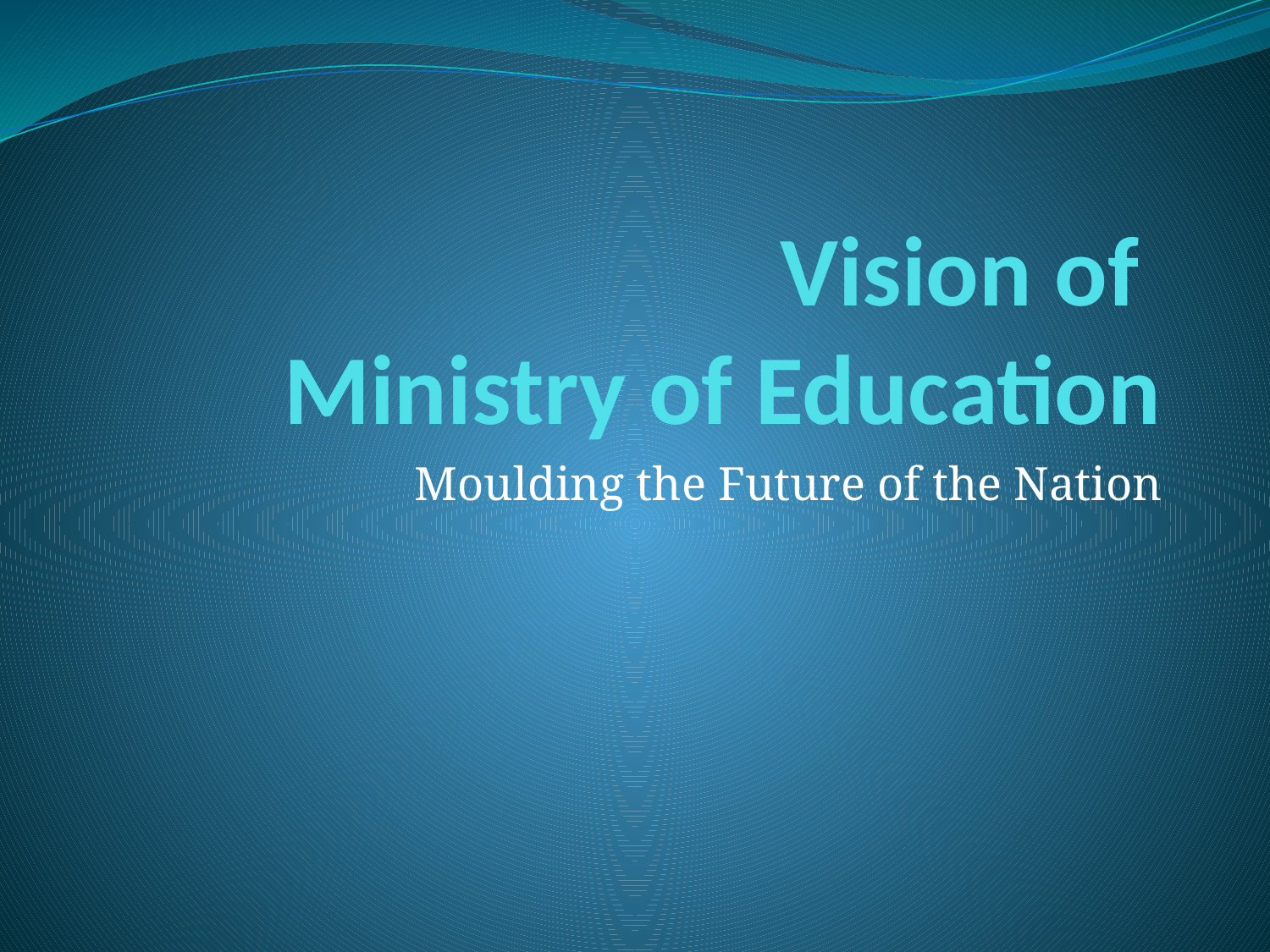

# Vision of Ministry of Education
Moulding the Future of the Nation